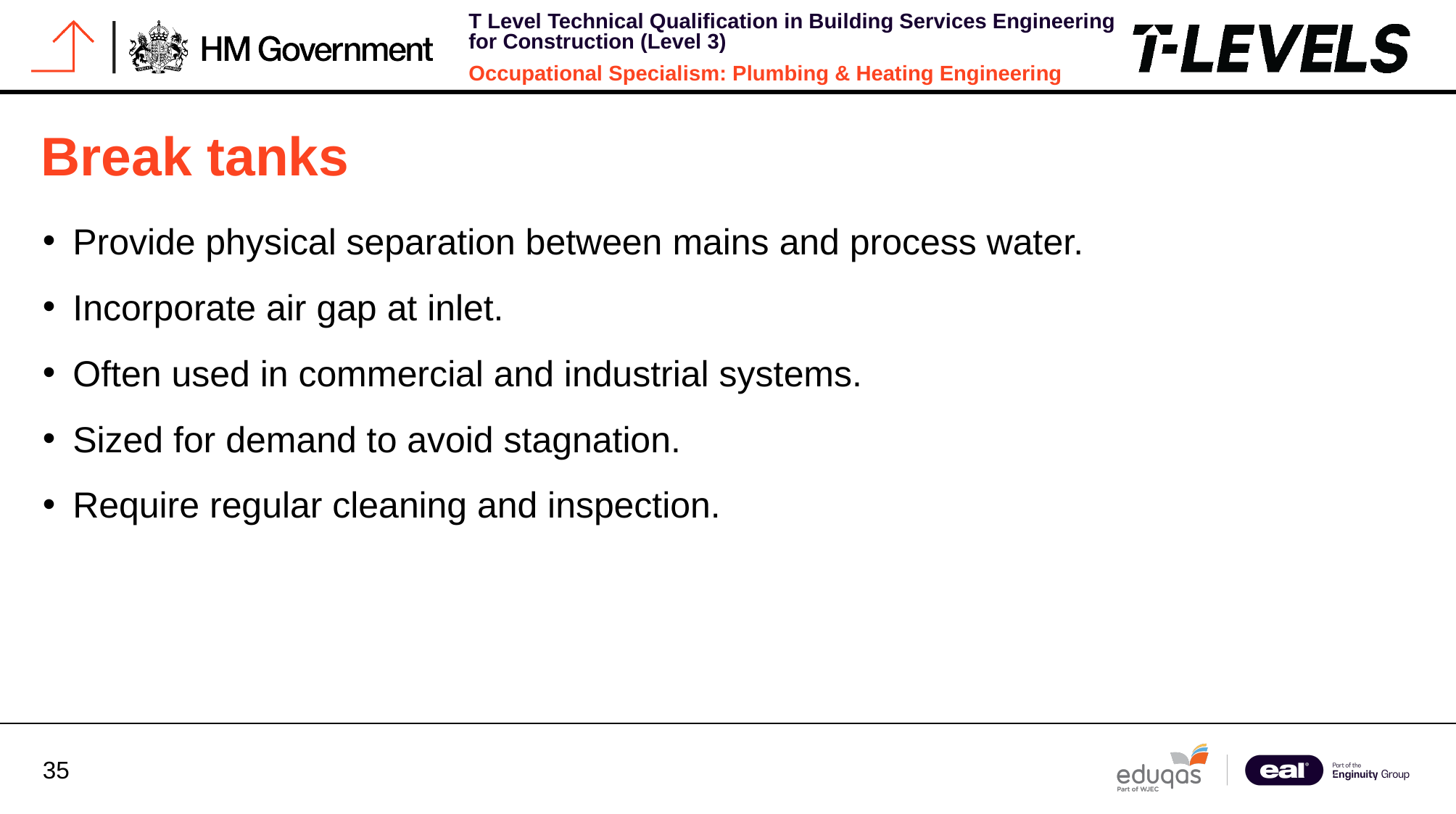

# Break tanks
Provide physical separation between mains and process water.
Incorporate air gap at inlet.
Often used in commercial and industrial systems.
Sized for demand to avoid stagnation.
Require regular cleaning and inspection.